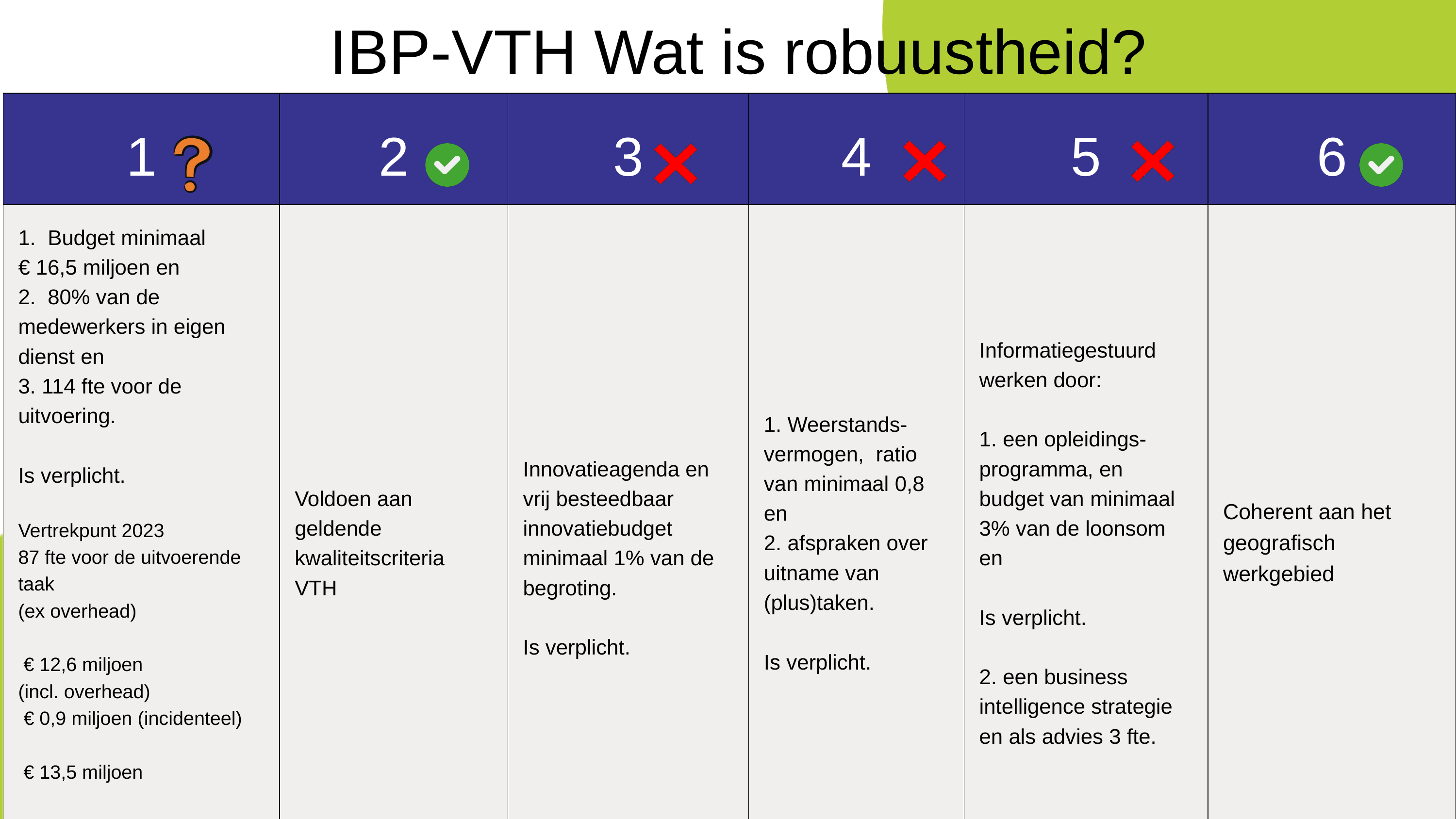

IBP-VTH Wat is robuustheid?
| 1 | 2 | 3 | 4 | 5 | 6 |
| --- | --- | --- | --- | --- | --- |
| 1.  Budget minimaal  € 16,5 miljoen en 2.  80% van de medewerkers in eigen dienst en  3. 114 fte voor de uitvoering. Is verplicht. Vertrekpunt 2023  87 fte voor de uitvoerende taak (ex overhead)  € 12,6 miljoen  (incl. overhead)  € 0,9 miljoen (incidenteel)  € 13,5 miljoen | Voldoen aan geldende kwaliteitscriteria VTH | Innovatieagenda en vrij besteedbaar  innovatiebudget minimaal 1% van de begroting.  Is verplicht. | 1. Weerstands-vermogen,  ratio van minimaal 0,8 en 2. afspraken over uitname van (plus)taken.  Is verplicht. | Informatiegestuurd werken door: 1. een opleidings-programma, en budget van minimaal 3% van de loonsom en Is verplicht. 2. een business intelligence strategie en als advies 3 fte. | Coherent aan het geografisch werkgebied |